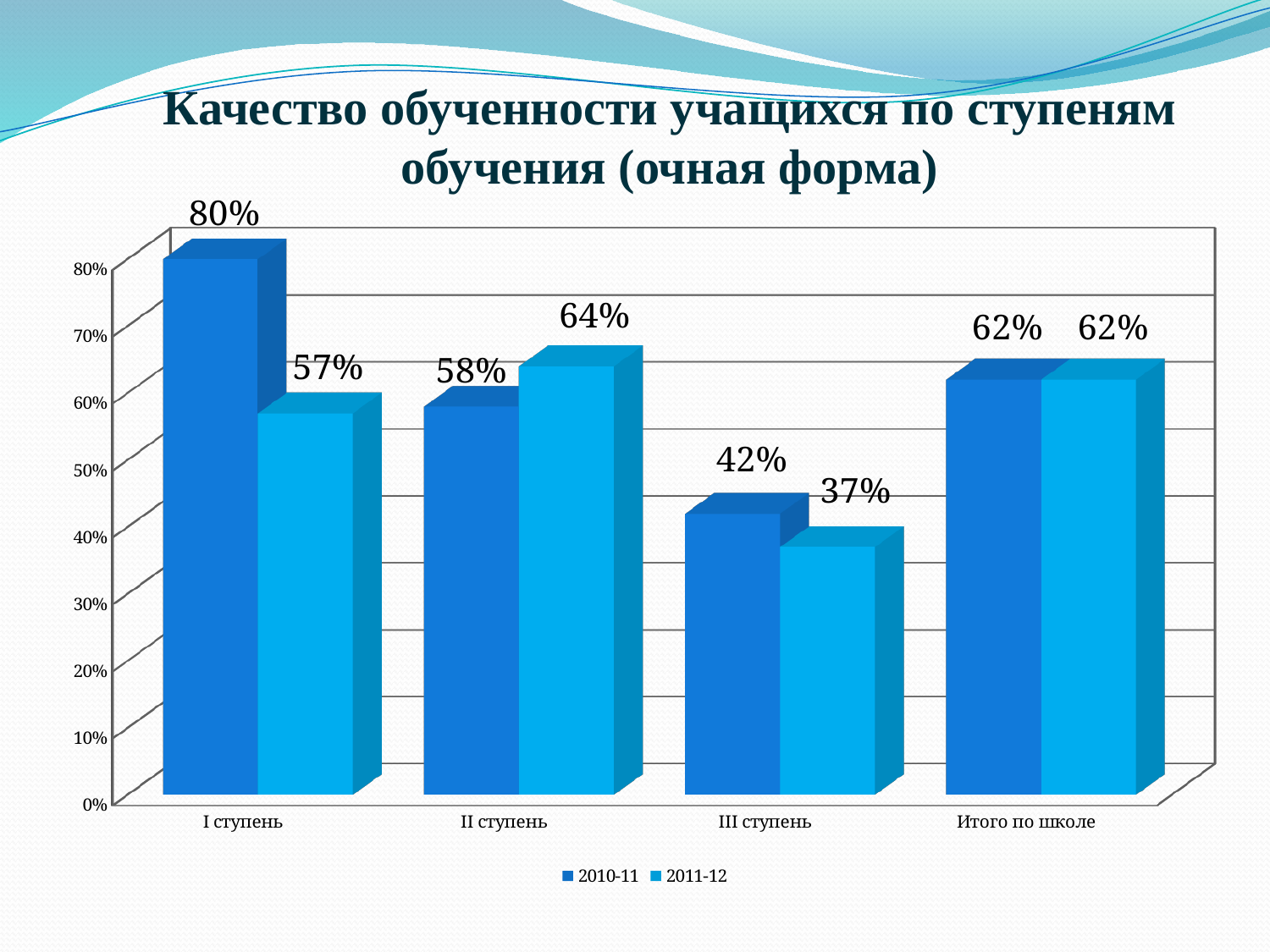

Качество обученности учащихся по ступеням обучения (очная форма)

[unsupported chart]